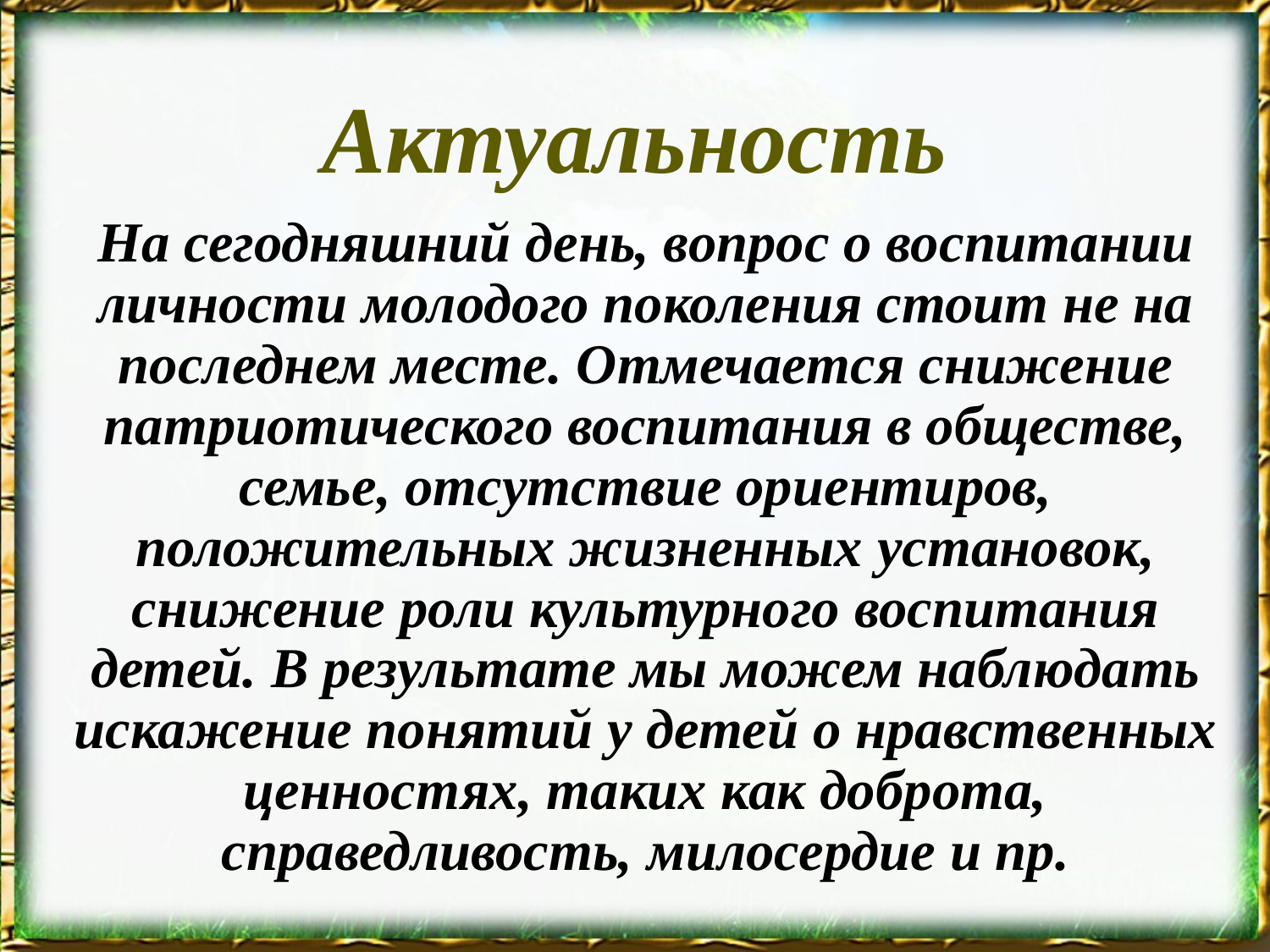

# Актуальность
На сегодняшний день, вопрос о воспитании личности молодого поколения стоит не на последнем месте. Отмечается снижение патриотического воспитания в обществе, семье, отсутствие ориентиров, положительных жизненных установок, снижение роли культурного воспитания детей. В результате мы можем наблюдать искажение понятий у детей о нравственных ценностях, таких как доброта, справедливость, милосердие и пр.